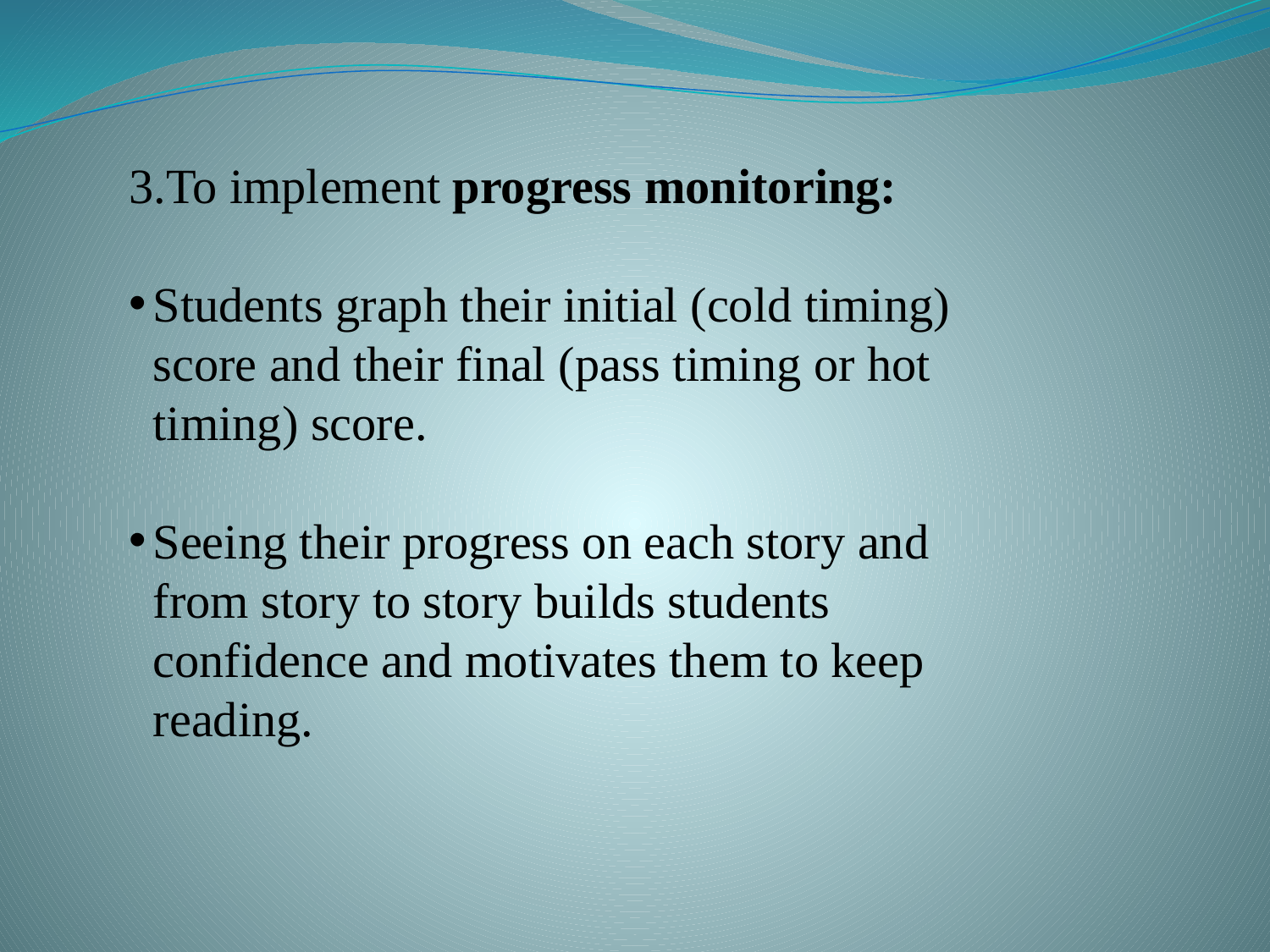

3.To implement progress monitoring:

Students graph their initial (cold timing) score and their final (pass timing or hot timing) score.

Seeing their progress on each story and from story to story builds students confidence and motivates them to keep reading.